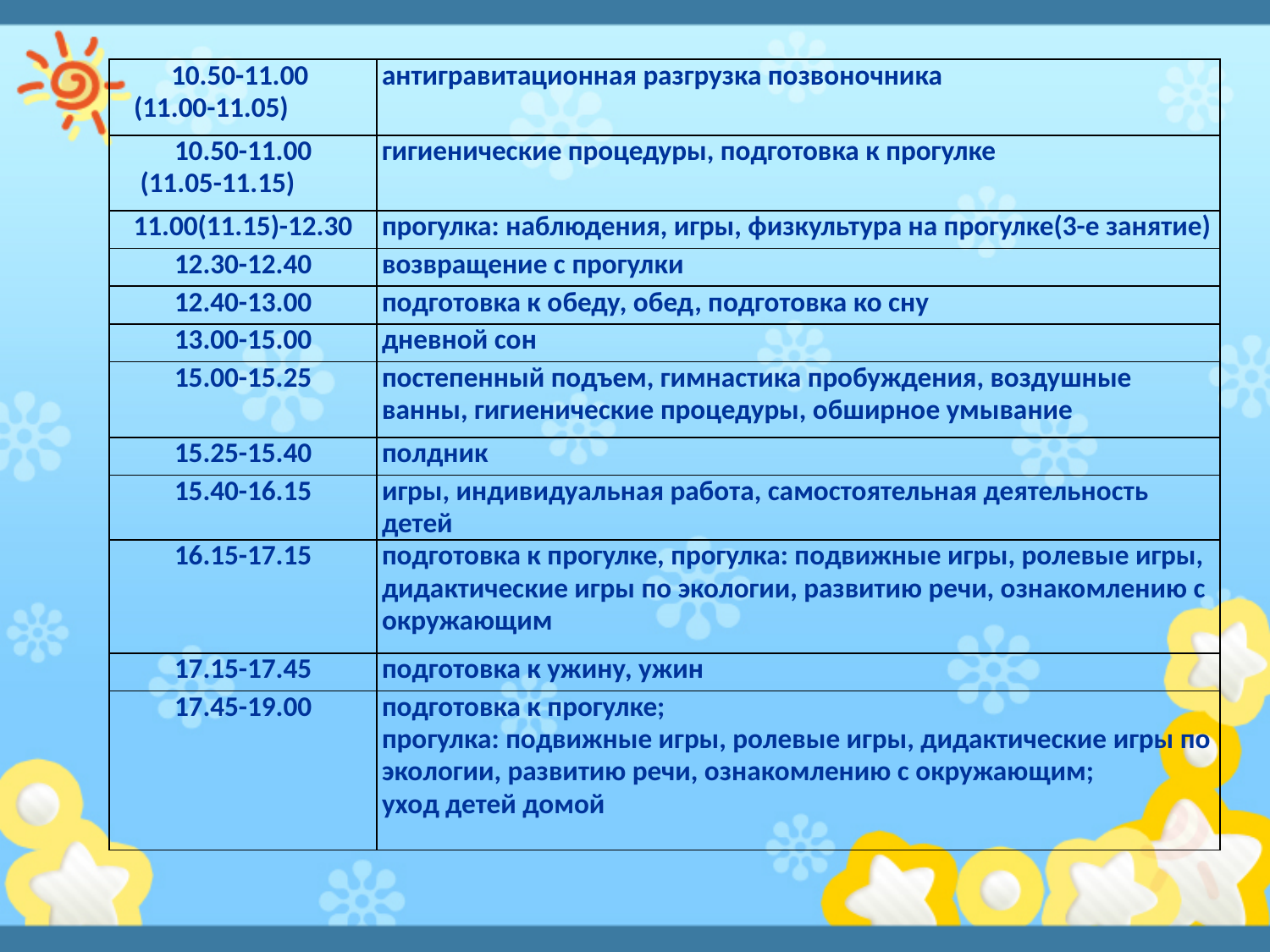

| 10.50-11.00 (11.00-11.05) | антигравитационная разгрузка позвоночника |
| --- | --- |
| 10.50-11.00 (11.05-11.15) | гигиенические процедуры, подготовка к прогулке |
| 11.00(11.15)-12.30 | прогулка: наблюдения, игры, физкультура на прогулке(3-е занятие) |
| 12.30-12.40 | возвращение с прогулки |
| 12.40-13.00 | подготовка к обеду, обед, подготовка ко сну |
| 13.00-15.00 | дневной сон |
| 15.00-15.25 | постепенный подъем, гимнастика пробуждения, воздушные ванны, гигиенические процедуры, обширное умывание |
| 15.25-15.40 | полдник |
| 15.40-16.15 | игры, индивидуальная работа, самостоятельная деятельность детей |
| 16.15-17.15 | подготовка к прогулке, прогулка: подвижные игры, ролевые игры, дидактические игры по экологии, развитию речи, ознакомлению с окружающим |
| 17.15-17.45 | подготовка к ужину, ужин |
| 17.45-19.00 | подготовка к прогулке; прогулка: подвижные игры, ролевые игры, дидактические игры по экологии, развитию речи, ознакомлению с окружающим; уход детей домой |